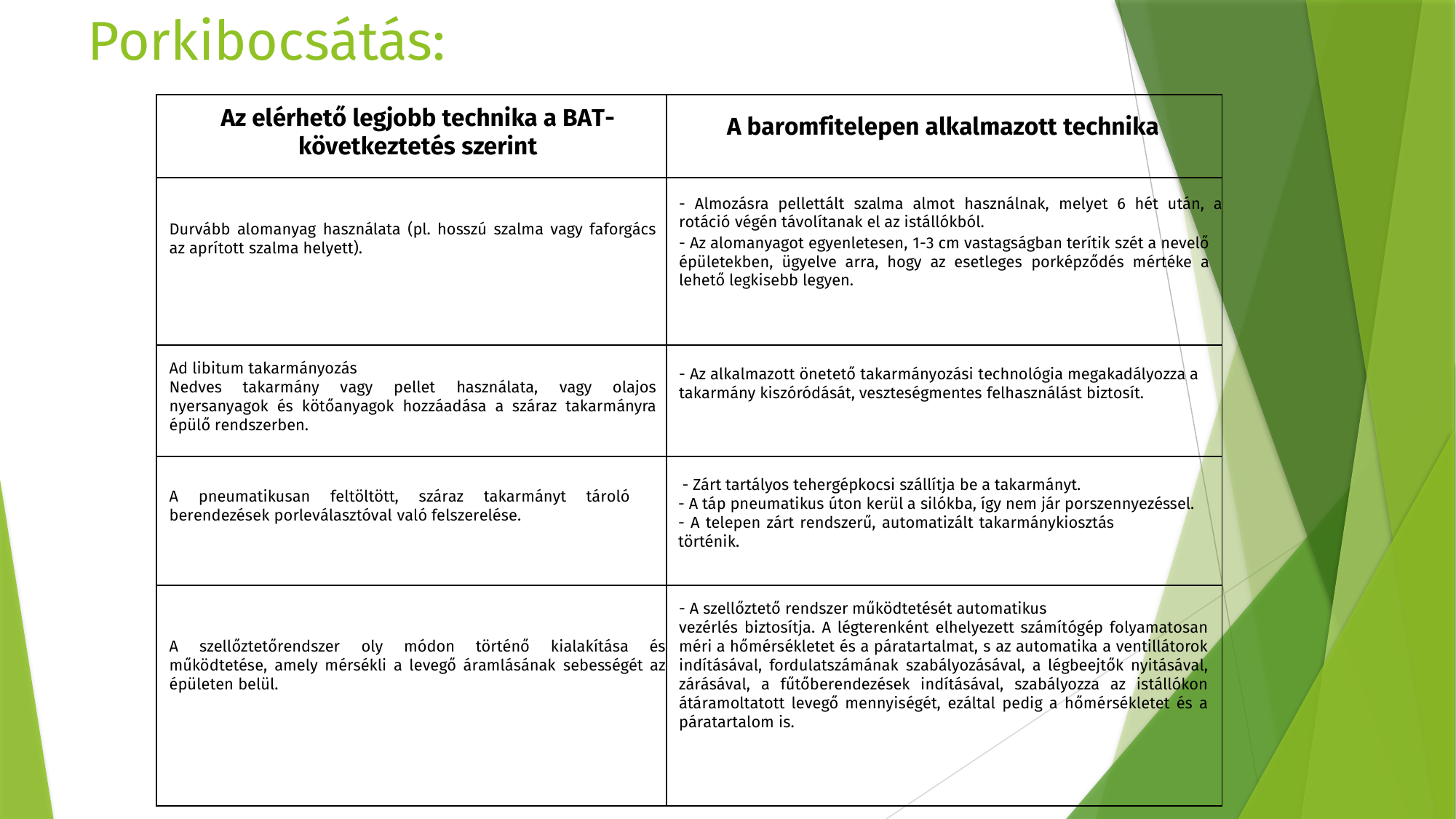

# Porkibocsátás:
| Az elérhető legjobb technika a BAT-következtetés szerint | A baromfitelepen alkalmazott technika |
| --- | --- |
| Durvább alomanyag használata (pl. hosszú szalma vagy faforgács az aprított szalma helyett). | - Almozásra pellettált szalma almot használnak, melyet 6 hét után, a rotáció végén távolítanak el az istállókból. - Az alomanyagot egyenletesen, 1-3 cm vastagságban terítik szét a nevelő épületekben, ügyelve arra, hogy az esetleges porképződés mértéke a lehető legkisebb legyen. |
| Ad libitum takarmányozás Nedves takarmány vagy pellet használata, vagy olajos nyersanyagok és kötőanyagok hozzáadása a száraz takarmányra épülő rendszerben. | - Az alkalmazott önetető takarmányozási technológia megakadályozza a takarmány kiszóródását, veszteségmentes felhasználást biztosít. |
| A pneumatikusan feltöltött, száraz takarmányt tároló berendezések porleválasztóval való felszerelése. | - Zárt tartályos tehergépkocsi szállítja be a takarmányt. - A táp pneumatikus úton kerül a silókba, így nem jár porszennyezéssel. - A telepen zárt rendszerű, automatizált takarmánykiosztás történik. |
| A szellőztetőrendszer oly módon történő kialakítása és működtetése, amely mérsékli a levegő áramlásának sebességét az épületen belül. | - A szellőztető rendszer működtetését automatikus vezérlés biztosítja. A légterenként elhelyezett számítógép folyamatosan méri a hőmérsékletet és a páratartalmat, s az automatika a ventillátorok indításával, fordulatszámának szabályozásával, a légbeejtők nyitásával, zárásával, a fűtőberendezések indításával, szabályozza az istállókon átáramoltatott levegő mennyiségét, ezáltal pedig a hőmérsékletet és a páratartalom is. |